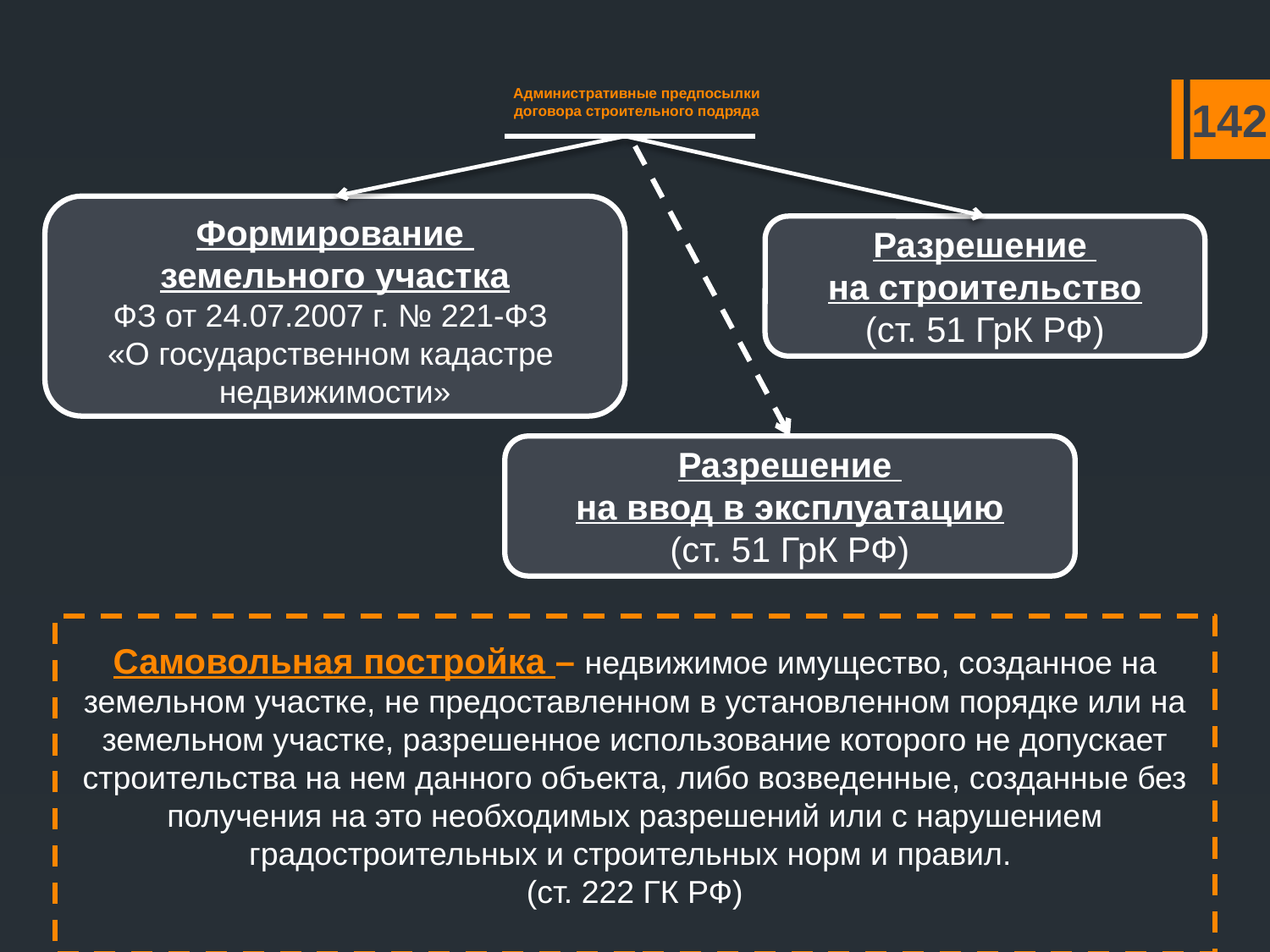

# Административные предпосылки договора строительного подряда
142

Формирование
земельного участка
ФЗ от 24.07.2007 г. № 221-ФЗ
«О государственном кадастре
недвижимости»

Разрешение
на строительство
(ст. 51 ГрК РФ)

Разрешение
на ввод в эксплуатацию
(ст. 51 ГрК РФ)

Самовольная постройка – недвижимое имущество, созданное на земельном участке, не предоставленном в установленном порядке или на земельном участке, разрешенное использование которого не допускает строительства на нем данного объекта, либо возведенные, созданные без получения на это необходимых разрешений или с нарушением градостроительных и строительных норм и правил.
(ст. 222 ГК РФ)